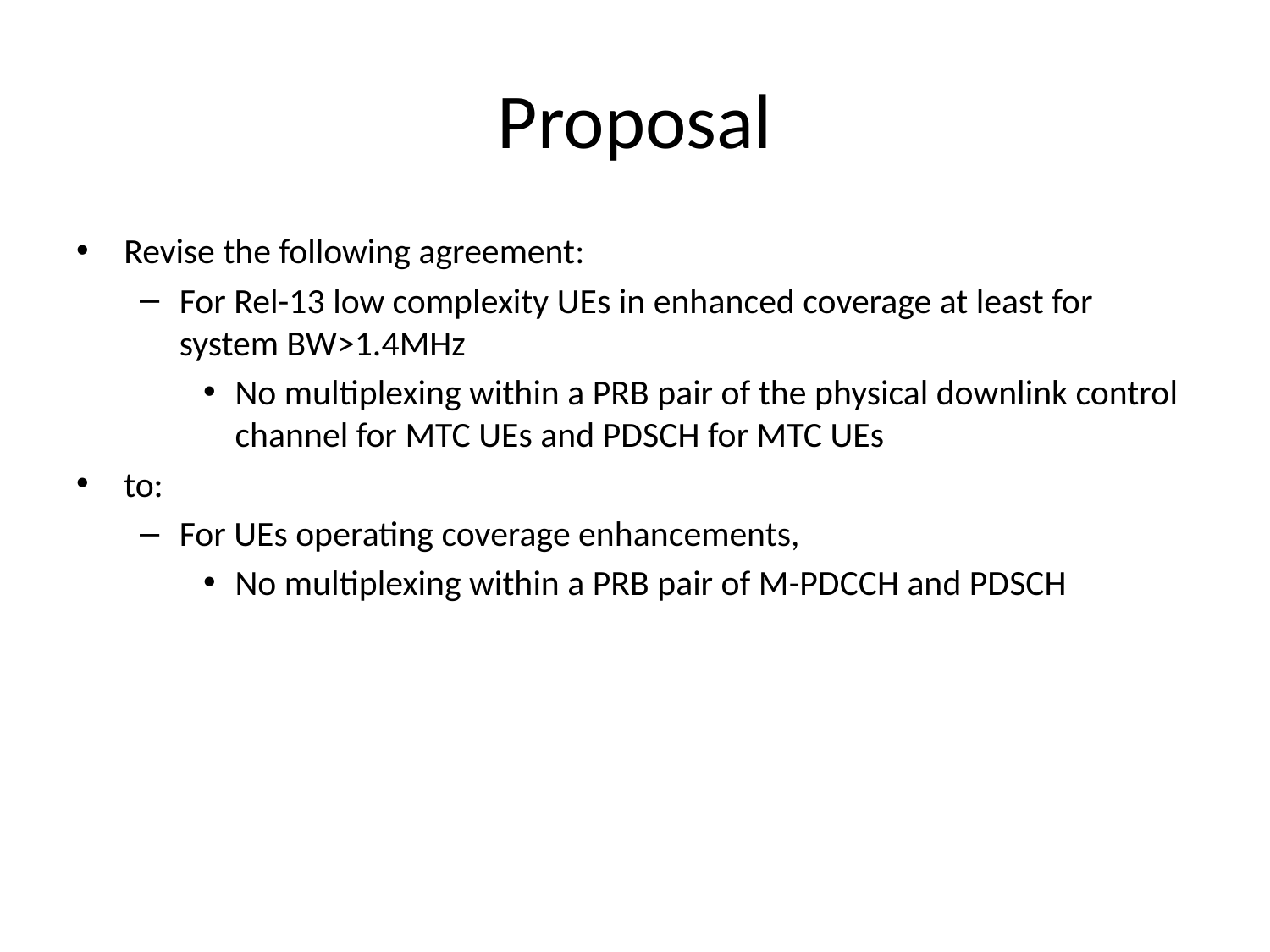

# Proposal
Revise the following agreement:
For Rel-13 low complexity UEs in enhanced coverage at least for system BW>1.4MHz
No multiplexing within a PRB pair of the physical downlink control channel for MTC UEs and PDSCH for MTC UEs
to:
For UEs operating coverage enhancements,
No multiplexing within a PRB pair of M-PDCCH and PDSCH